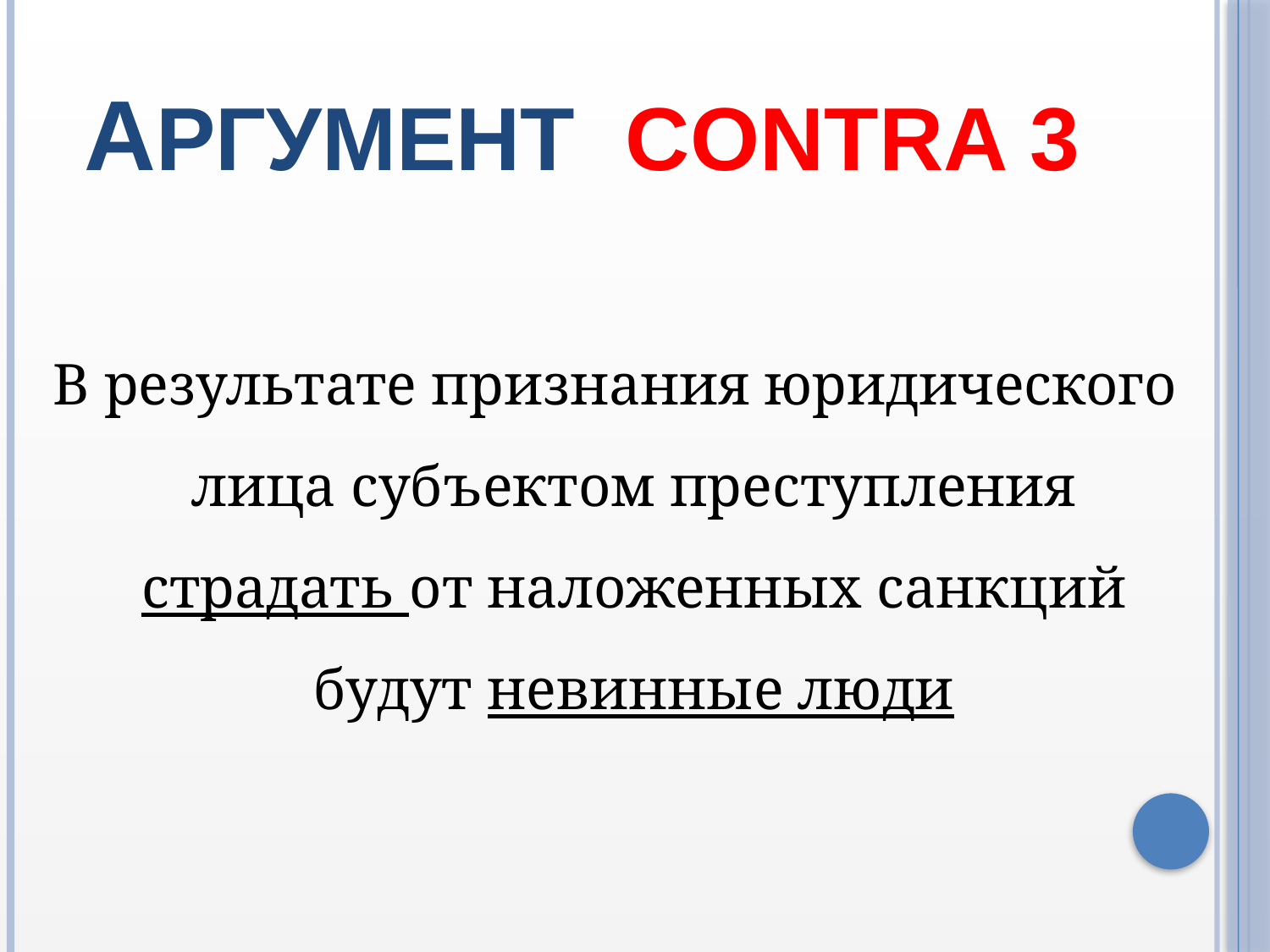

# Аргумент  contra 3

В результате признания юридического лица субъектом преступления страдать от наложенных санкций будут невинные люди